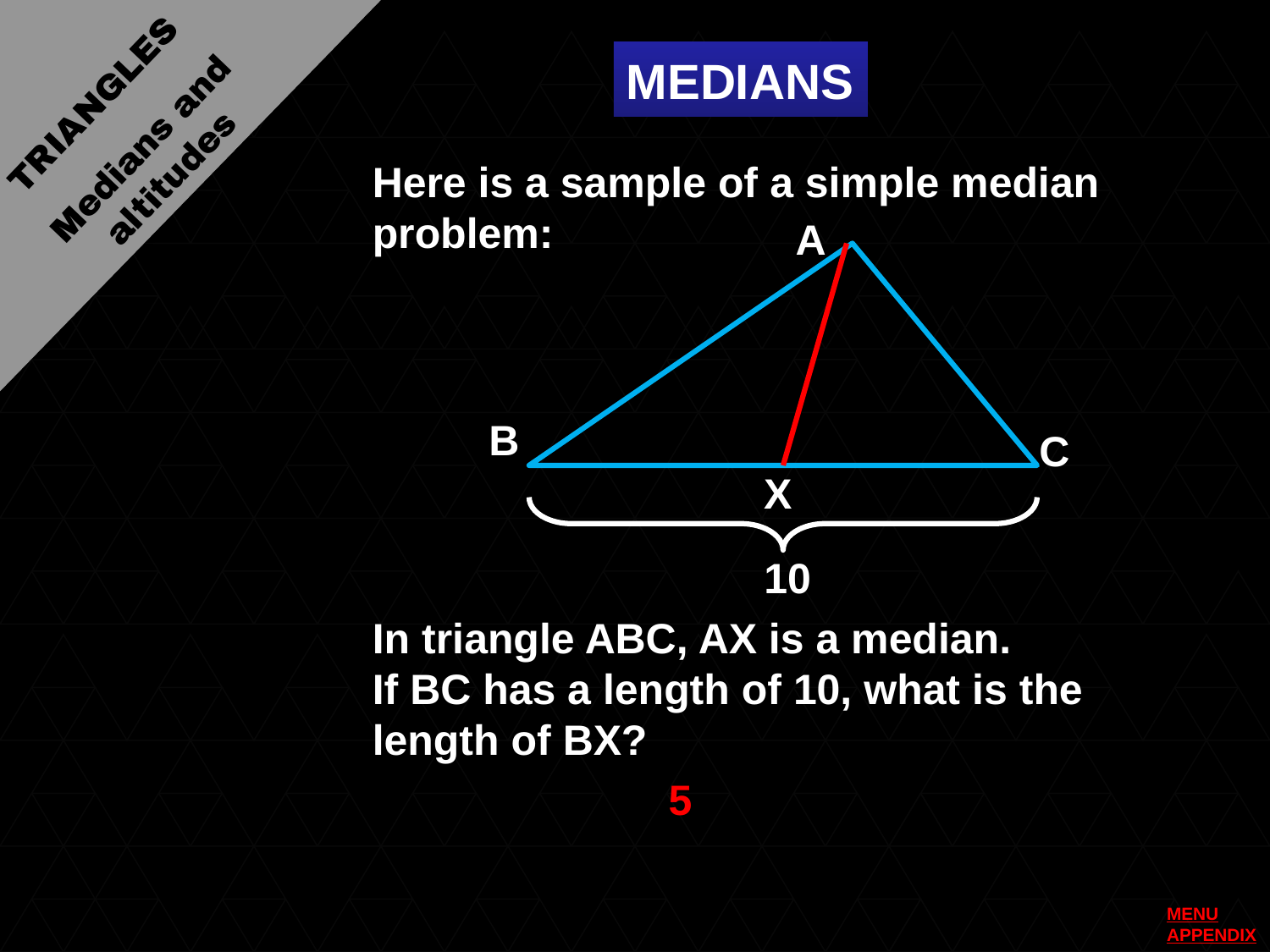

MEDIANS
TRIANGLES
Medians and altitudes
Here is a sample of a simple median problem:
A

B
C
X
10
In triangle ABC, AX is a median.
If BC has a length of 10, what is the length of BX?
5
MENU
APPENDIX